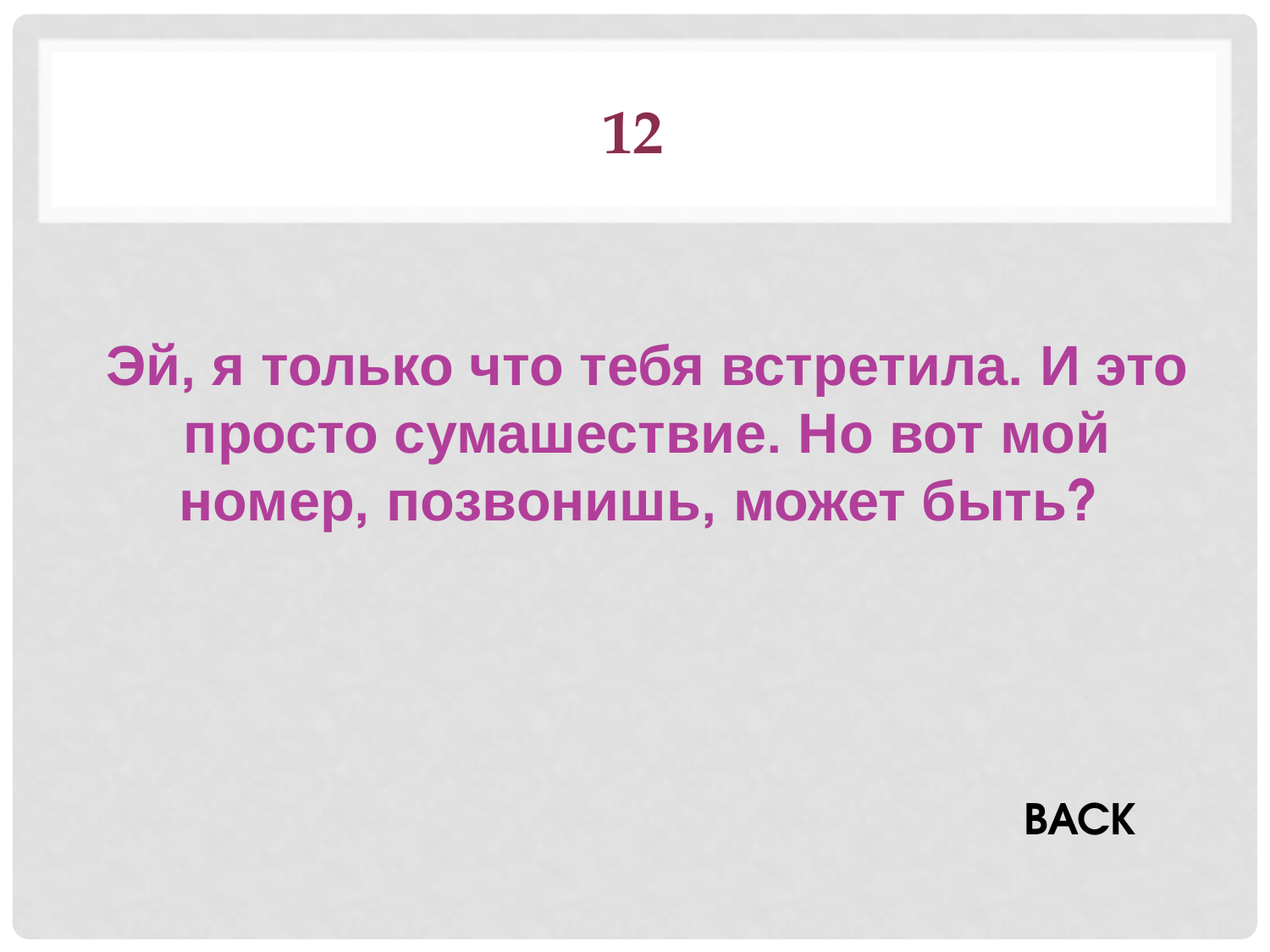

# 12

Эй, я только что тебя встретила. И это просто сумашествие. Но вот мой номер, позвонишь, может быть?
BACK